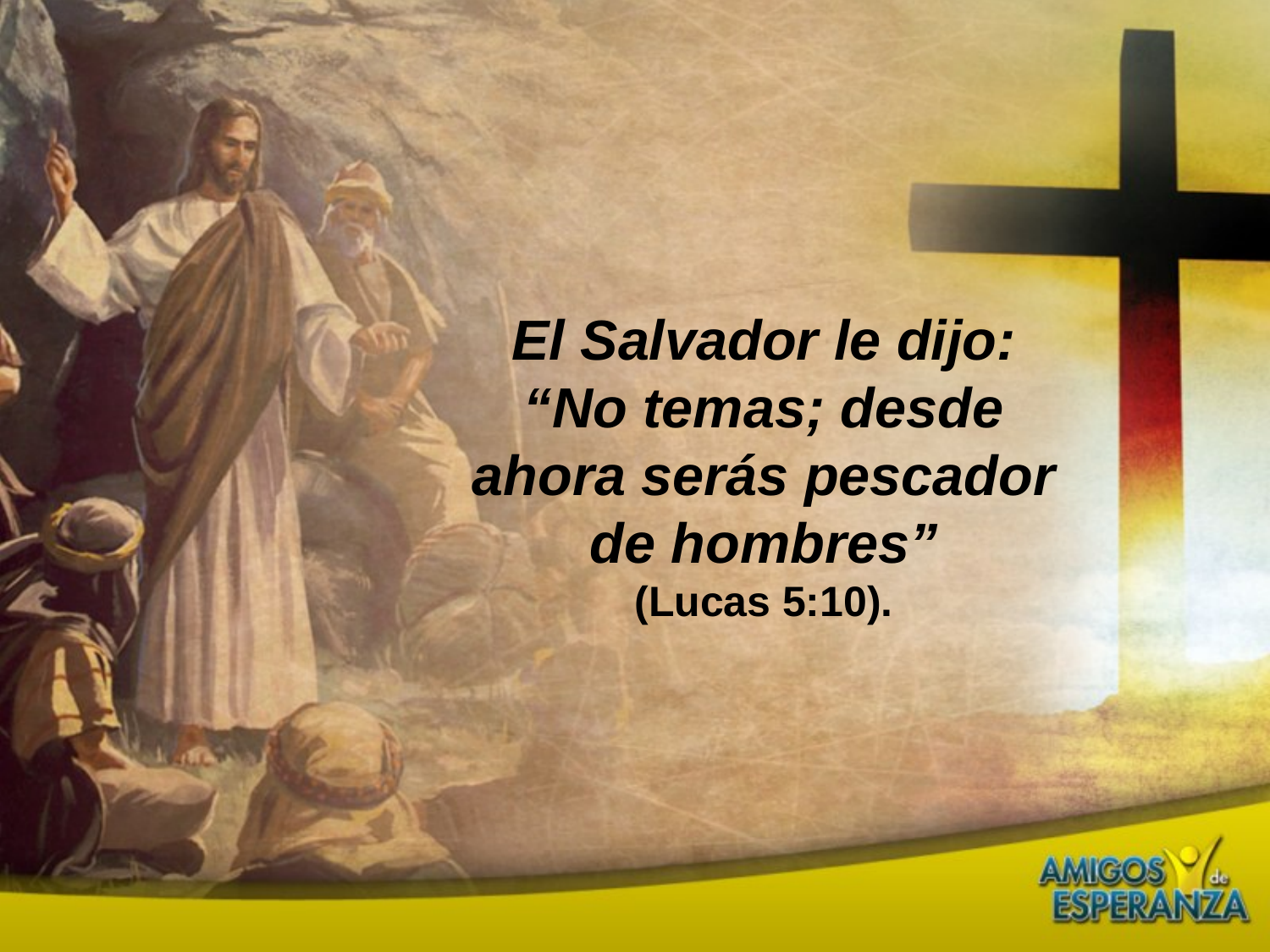

El Salvador le dijo: “No temas; desde ahora serás pescador de hombres”
(Lucas 5:10).